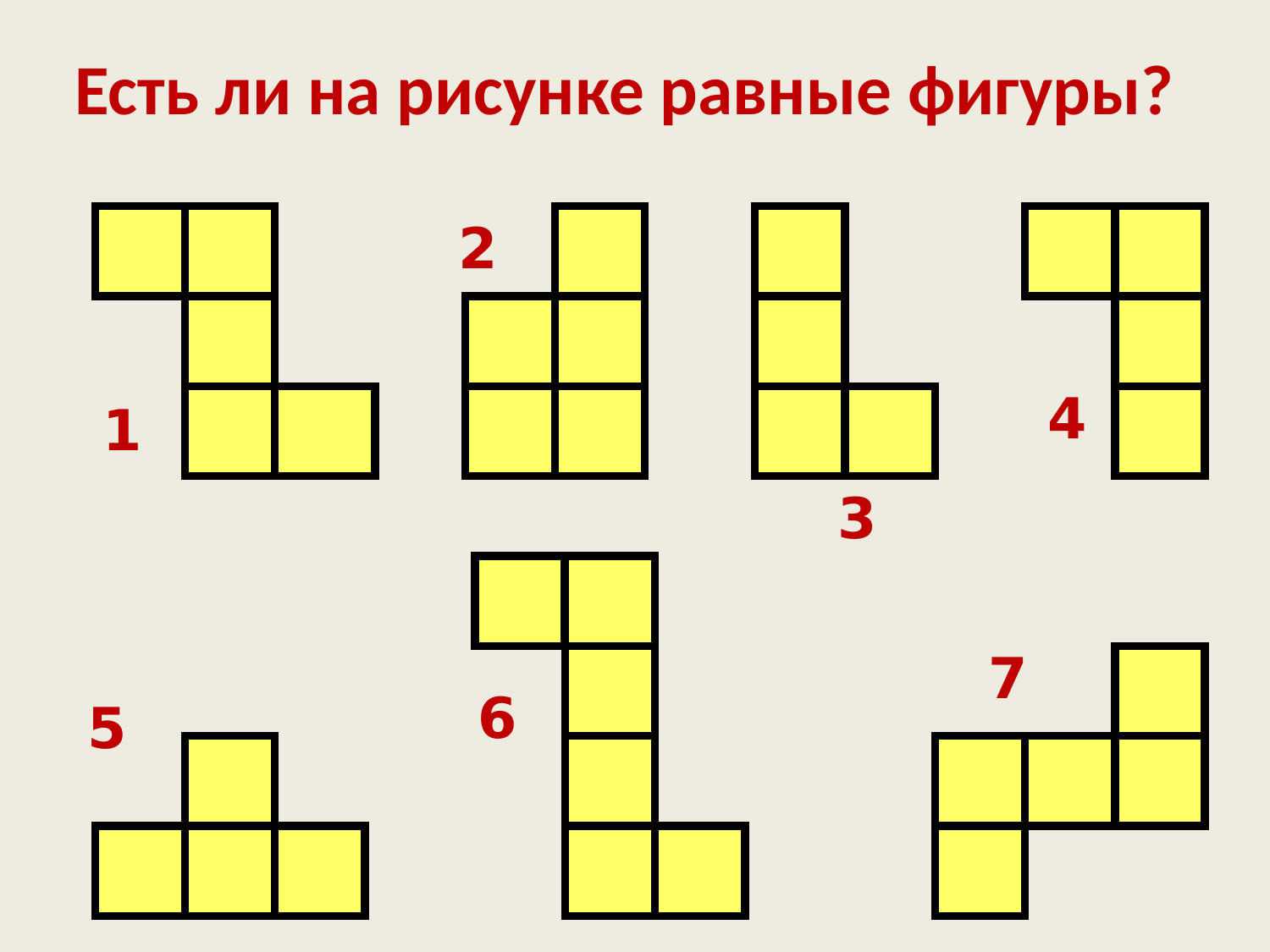

Есть ли на рисунке равные фигуры?

2

4

1
3

7

6
5